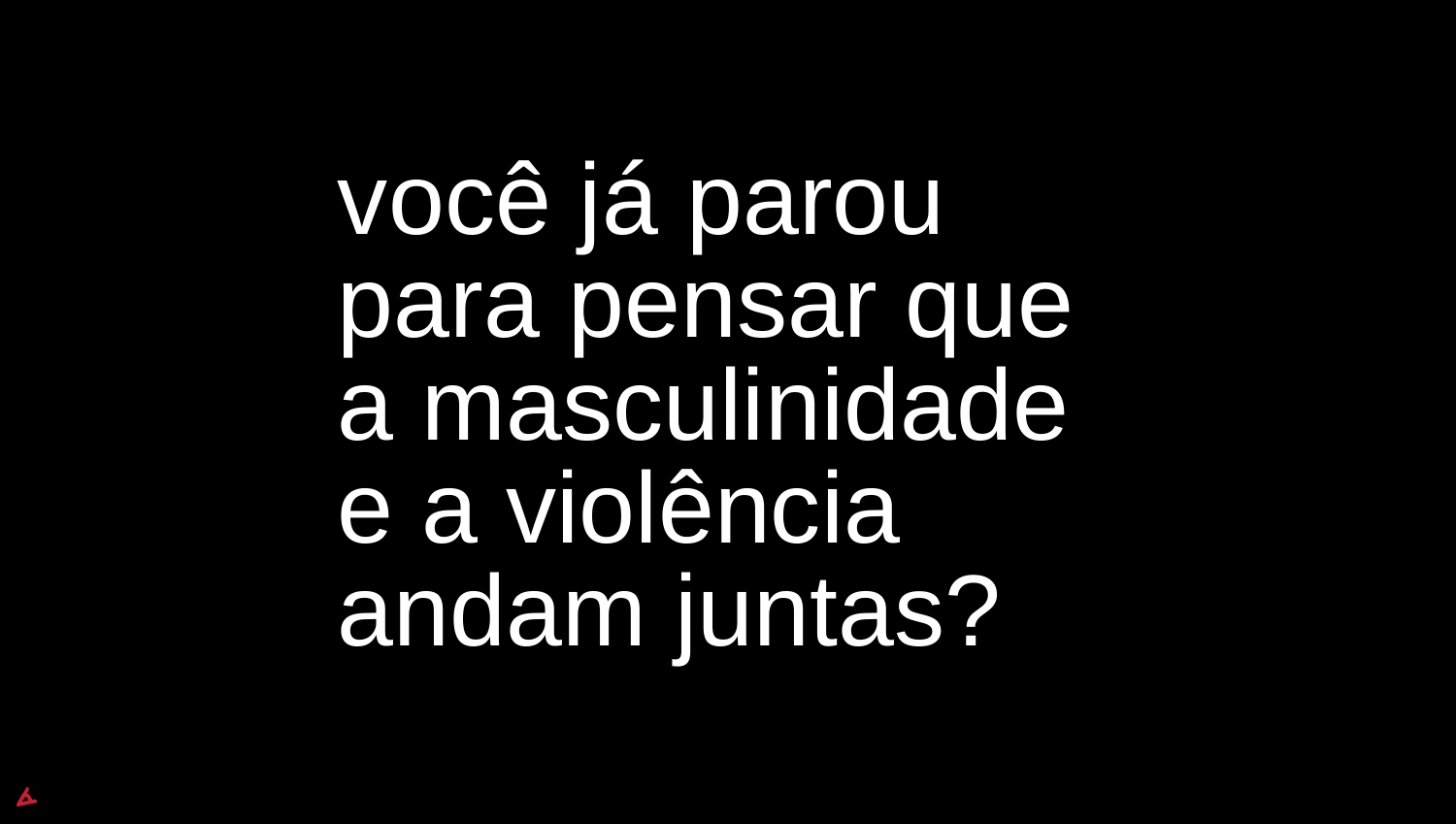

você já parou
para pensar que
a masculinidade e a violência andam juntas?